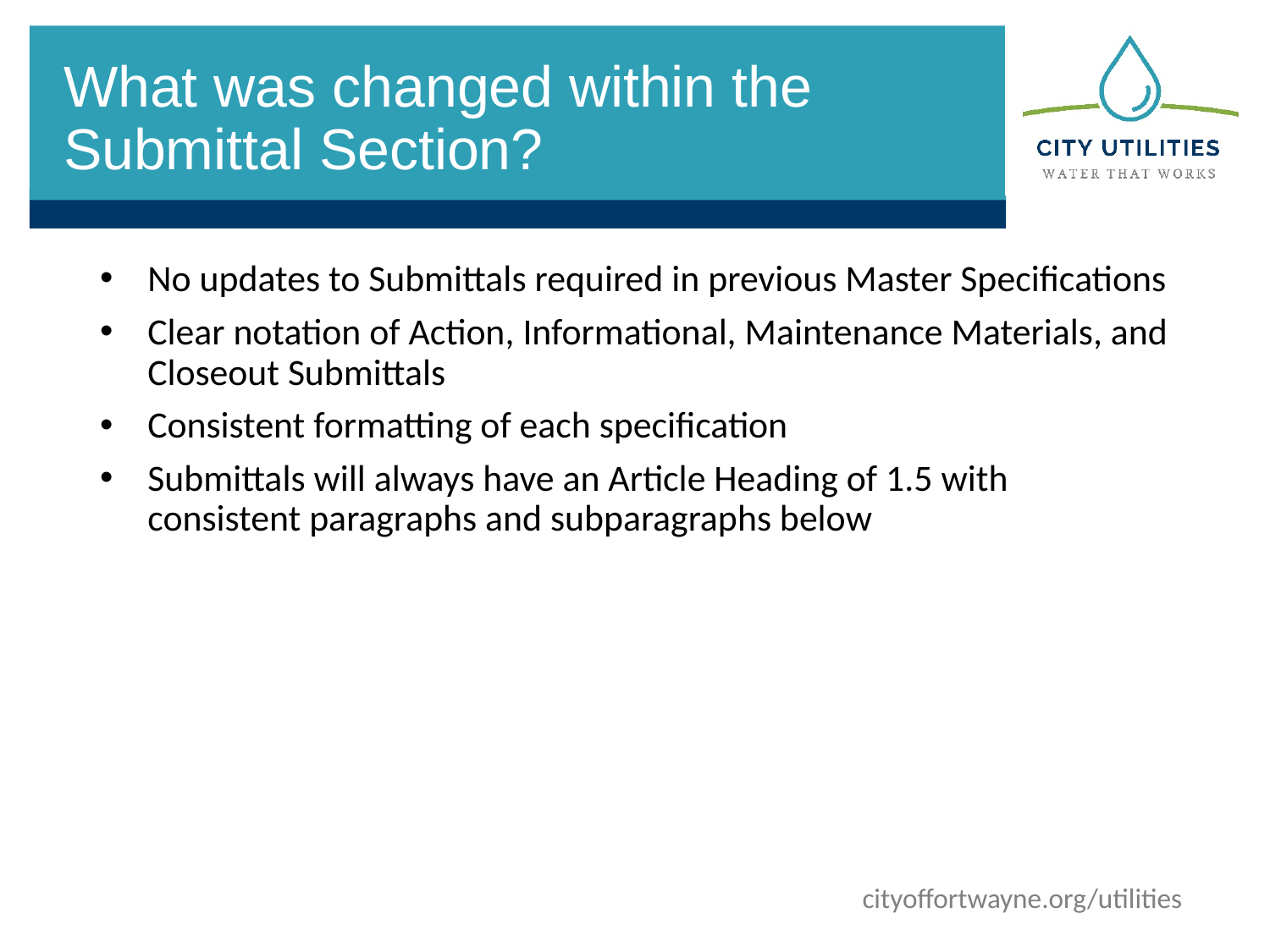

# What was changed within the Submittal Section?
No updates to Submittals required in previous Master Specifications
Clear notation of Action, Informational, Maintenance Materials, and Closeout Submittals
Consistent formatting of each specification
Submittals will always have an Article Heading of 1.5 with consistent paragraphs and subparagraphs below